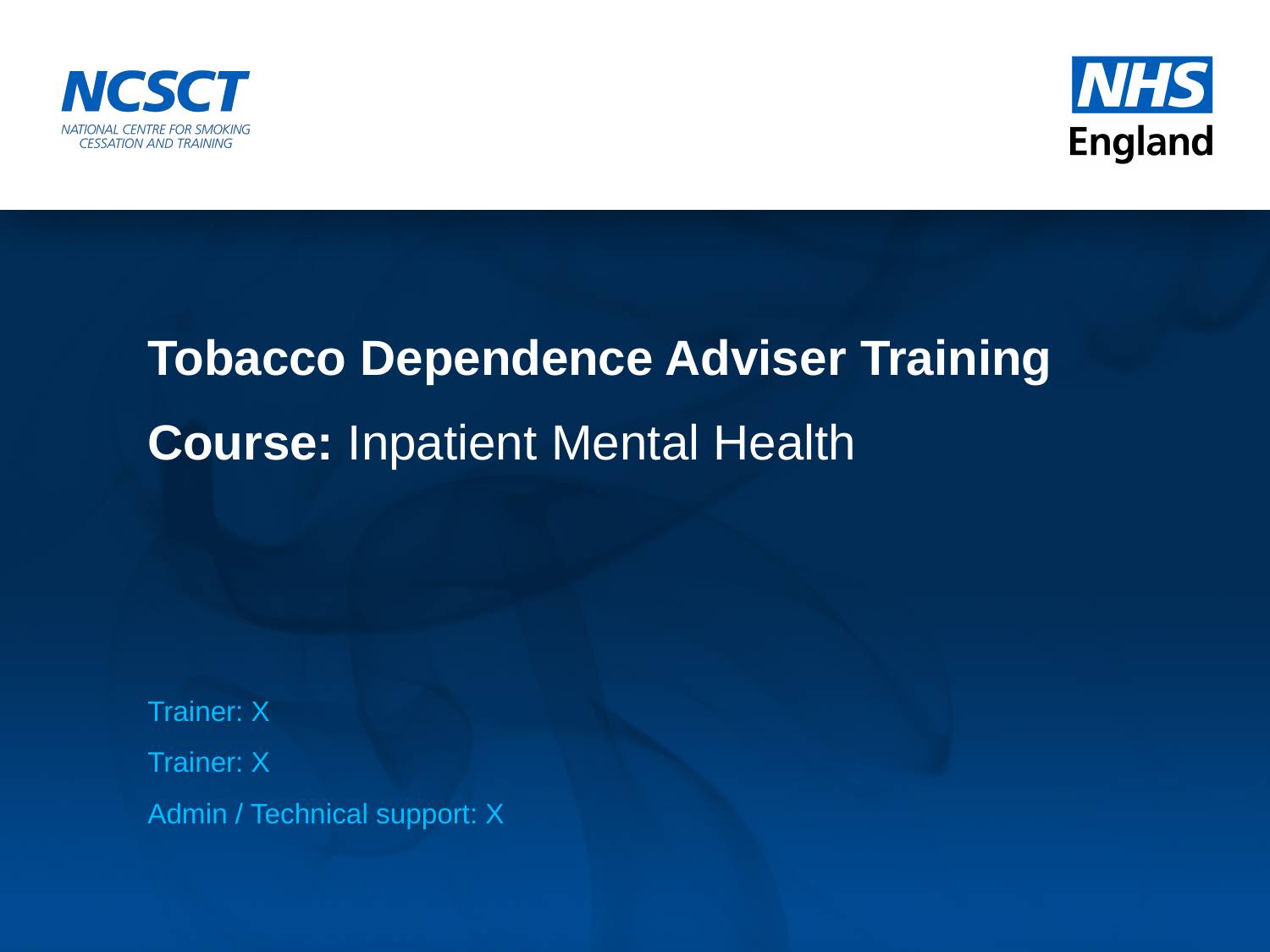

Tobacco Dependence Adviser Training Course: Inpatient Mental Health

Trainer: X
Trainer: X
Admin / Technical support: X